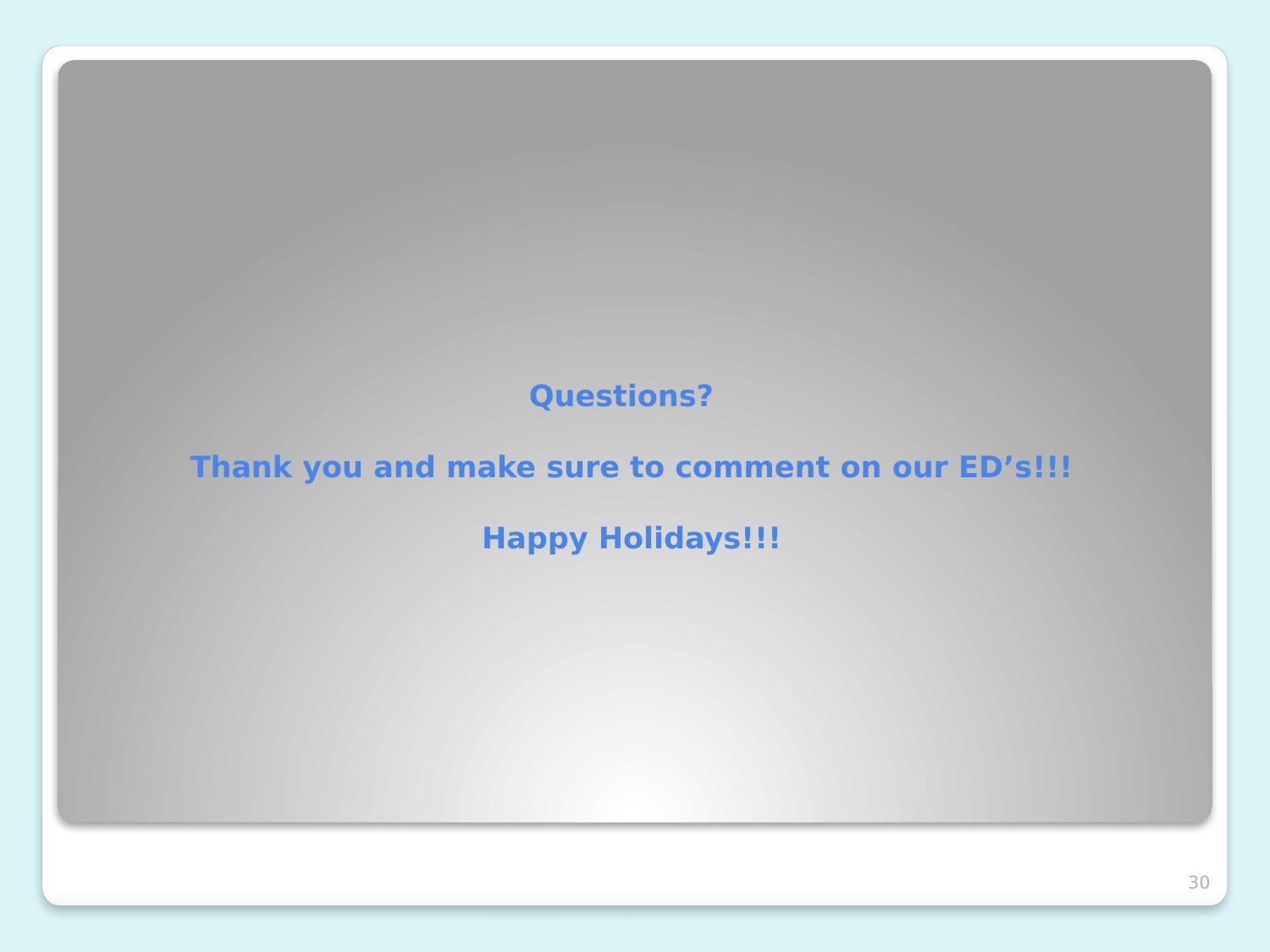

# Questions? Thank you and make sure to comment on our ED’s!!! Happy Holidays!!!
30